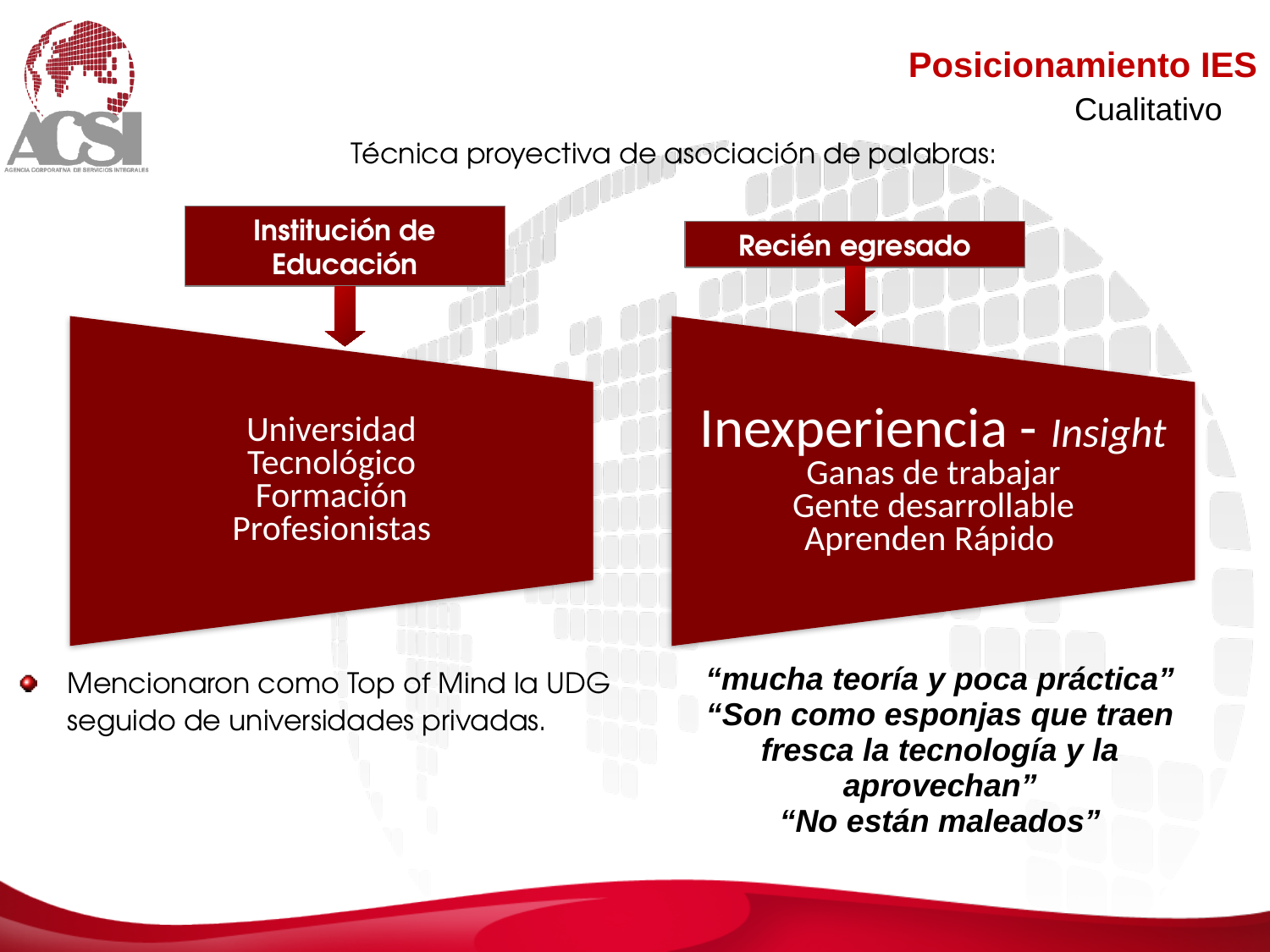

Posicionamiento IES

Cualitativo
			Técnica proyectiva de asociación de palabras:

Institución de Educación
Recién egresado

Universidad
Tecnológico
Formación
Profesionistas
Inexperiencia - Insight
Ganas de trabajar
Gente desarrollable
Aprenden Rápido
Mencionaron como Top of Mind la UDG seguido de universidades privadas.
“mucha teoría y poca práctica”
“Son como esponjas que traen fresca la tecnología y la aprovechan”
“No están maleados”